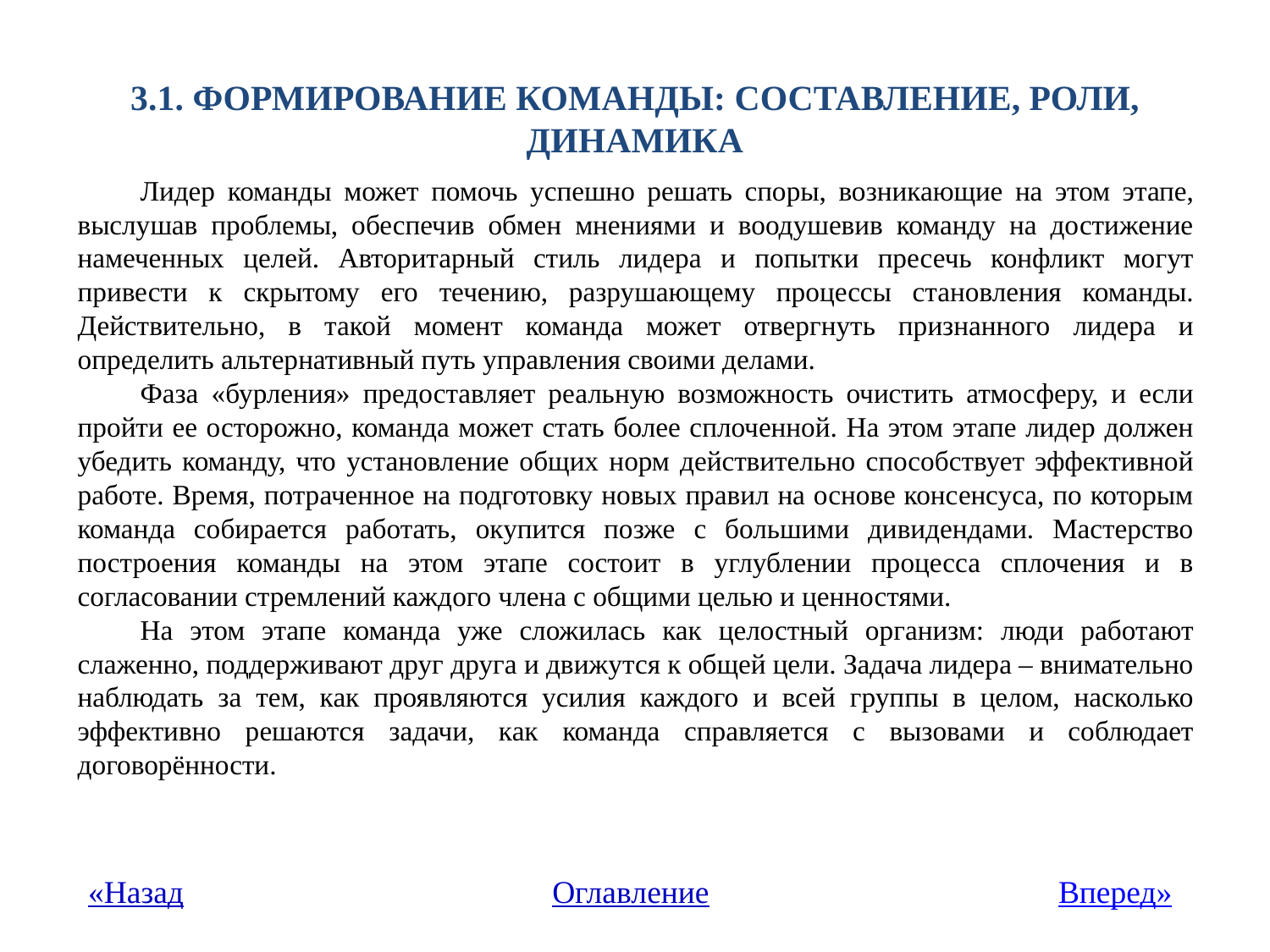

# 3.1. Формирование команды: составление, роли, динамика
Лидер команды может помочь успешно решать споры, возникающие на этом этапе, выслушав проблемы, обеспечив обмен мнениями и воодушевив команду на достижение намеченных целей. Авторитарный стиль лидера и попытки пресечь конфликт могут привести к скрытому его течению, разрушающему процессы становления команды. Действительно, в такой момент команда может отвергнуть признанного лидера и определить альтернативный путь управления своими делами.
Фаза «бурления» предоставляет реальную возможность очистить атмосферу, и если пройти ее осторожно, команда может стать более сплоченной. На этом этапе лидер должен убедить команду, что установление общих норм действительно способствует эффективной работе. Время, потраченное на подготовку новых правил на основе консенсуса, по которым команда собирается работать, окупится позже с большими дивидендами. Мастерство построения команды на этом этапе состоит в углублении процесса сплочения и в согласовании стремлений каждого члена с общими целью и ценностями.
На этом этапе команда уже сложилась как целостный организм: люди работают слаженно, поддерживают друг друга и движутся к общей цели. Задача лидера – внимательно наблюдать за тем, как проявляются усилия каждого и всей группы в целом, насколько эффективно решаются задачи, как команда справляется с вызовами и соблюдает договорённости.

«Назад
Оглавление
Вперед»